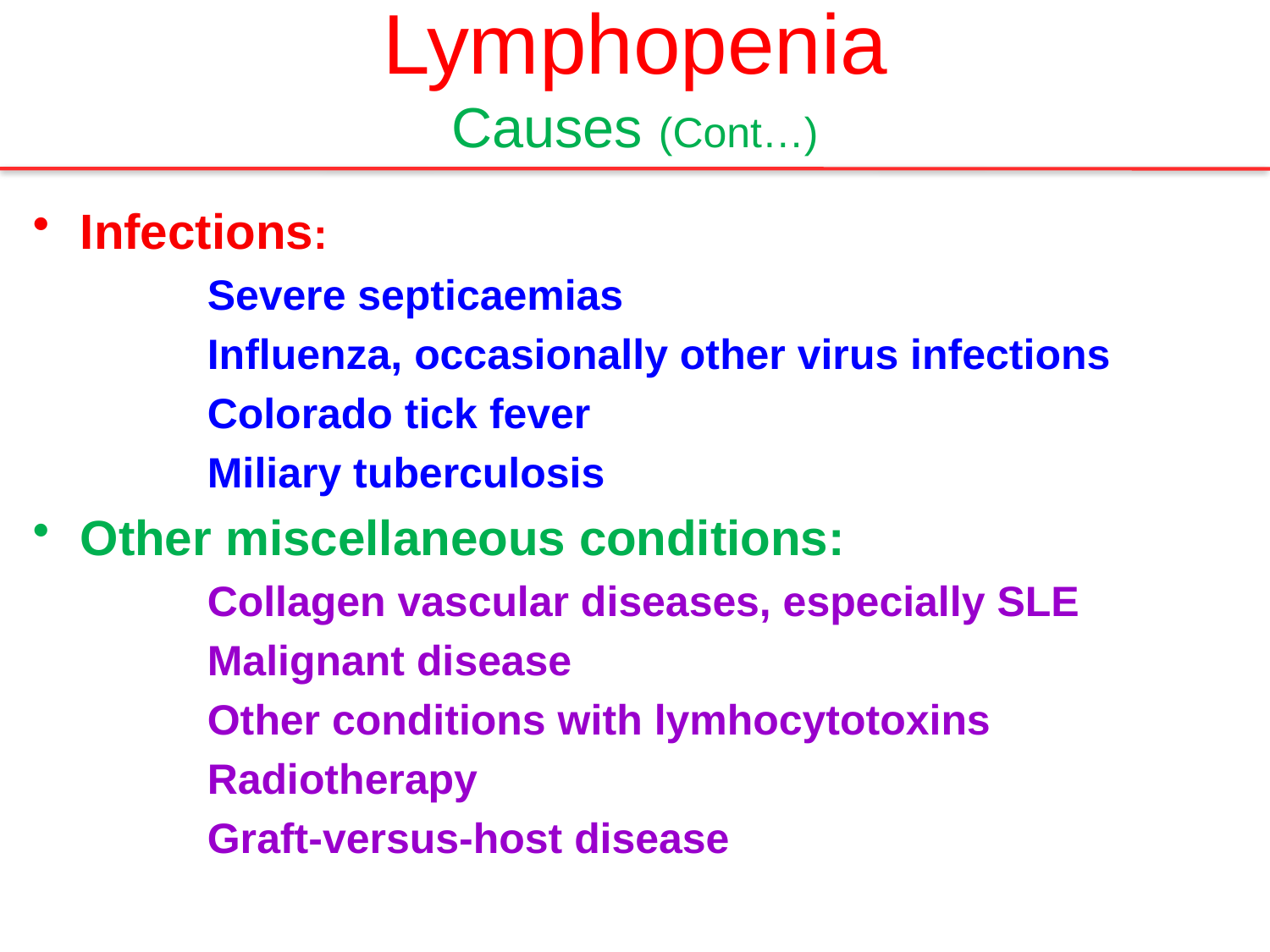

# Lymphopenia Causes (Cont…)

Infections:
	 	Severe septicaemias
		Influenza, occasionally other virus infections
		Colorado tick fever
		Miliary tuberculosis
Other miscellaneous conditions:
 		Collagen vascular diseases, especially SLE
		Malignant disease
		Other conditions with lymhocytotoxins
		Radiotherapy
		Graft-versus-host disease